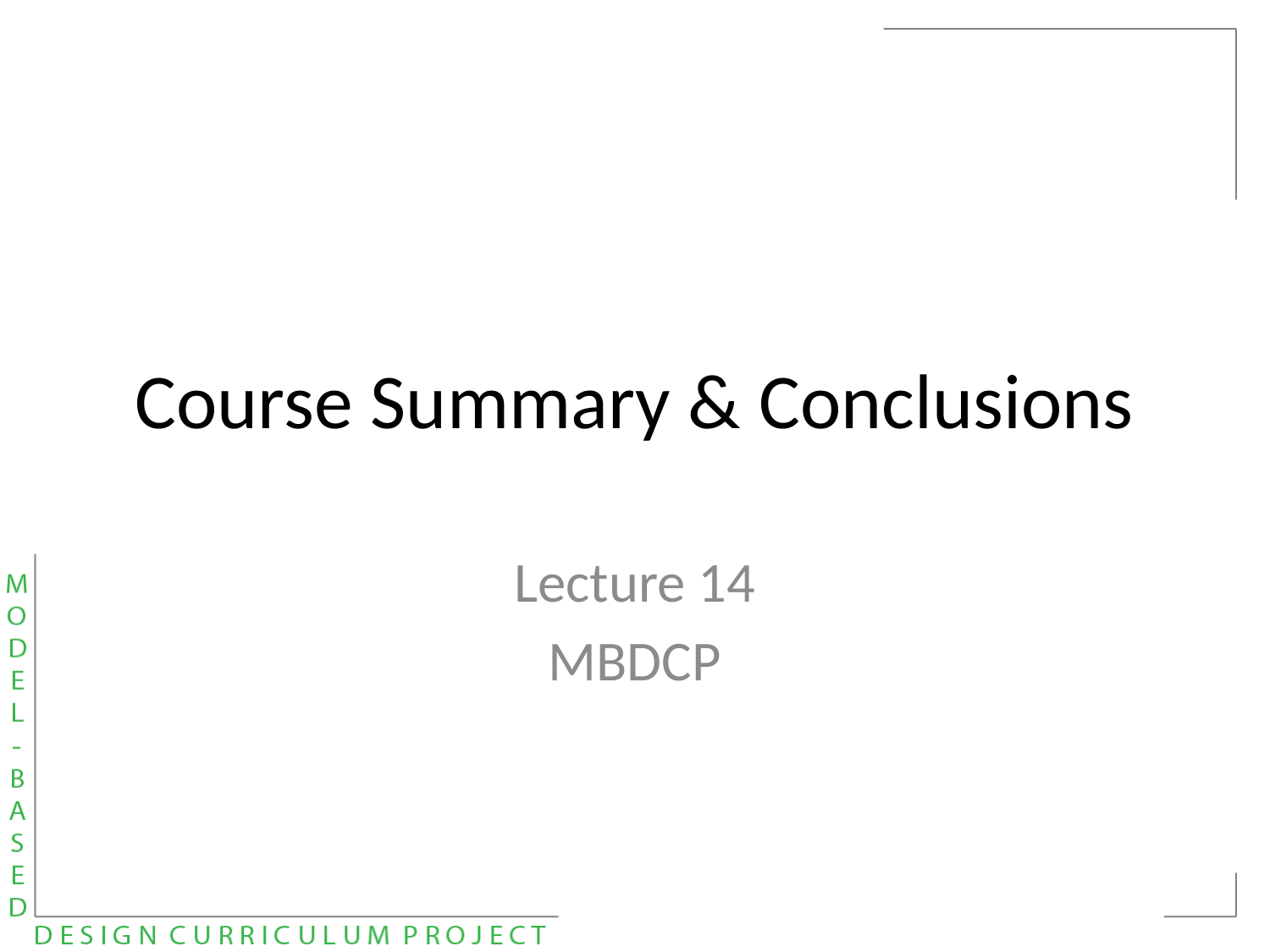

# Course Summary & Conclusions
Lecture 14
MBDCP